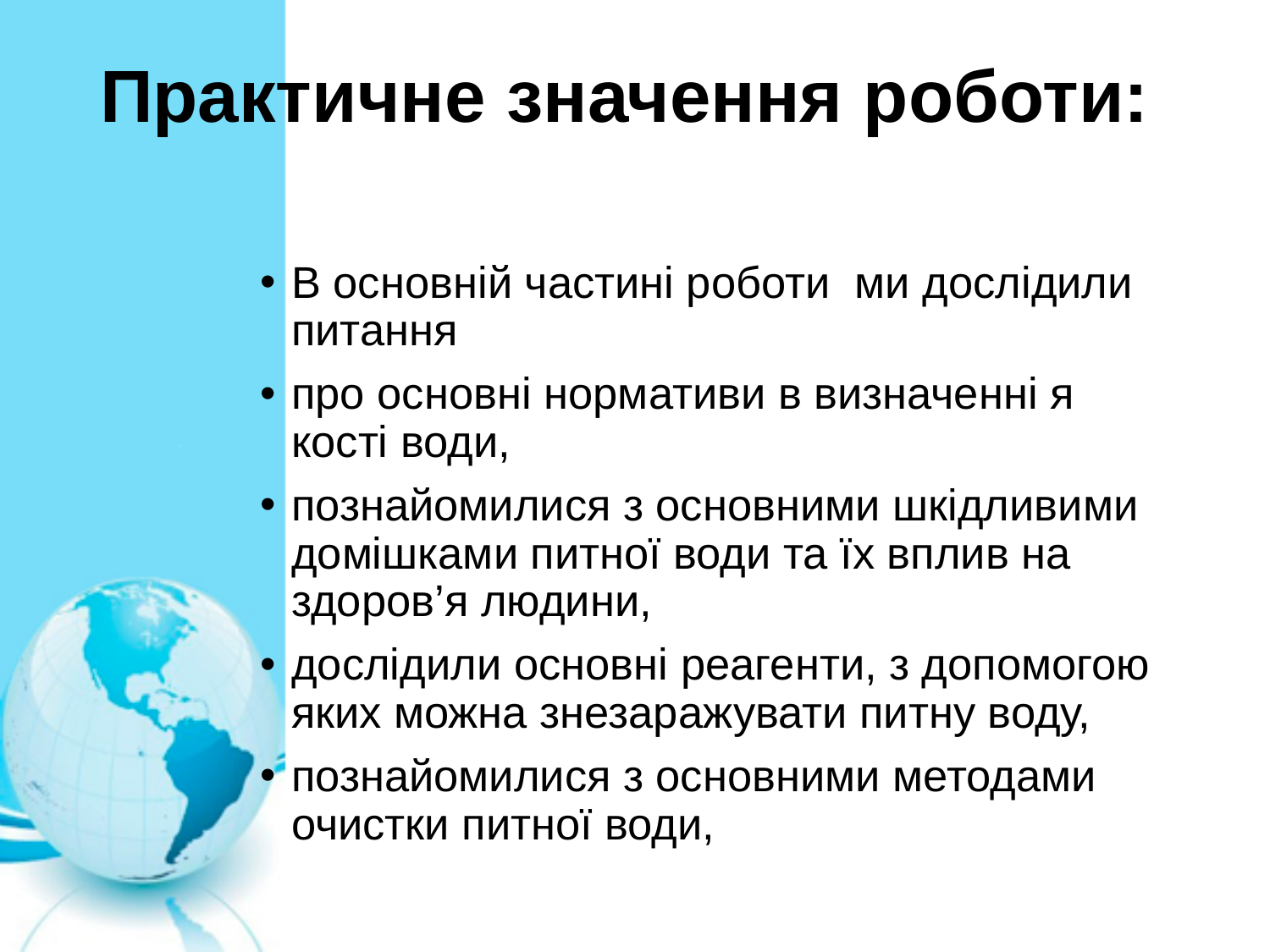

# Практичне значення роботи:
В основній частині роботи  ми дослідили питання
про основні нормативи в визначенні я кості води,
познайомилися з основними шкідливими домішками питної води та їх вплив на здоров’я людини,
дослідили основні реагенти, з допомогою яких можна знезаражувати питну воду,
познайомилися з основними методами очистки питної води,